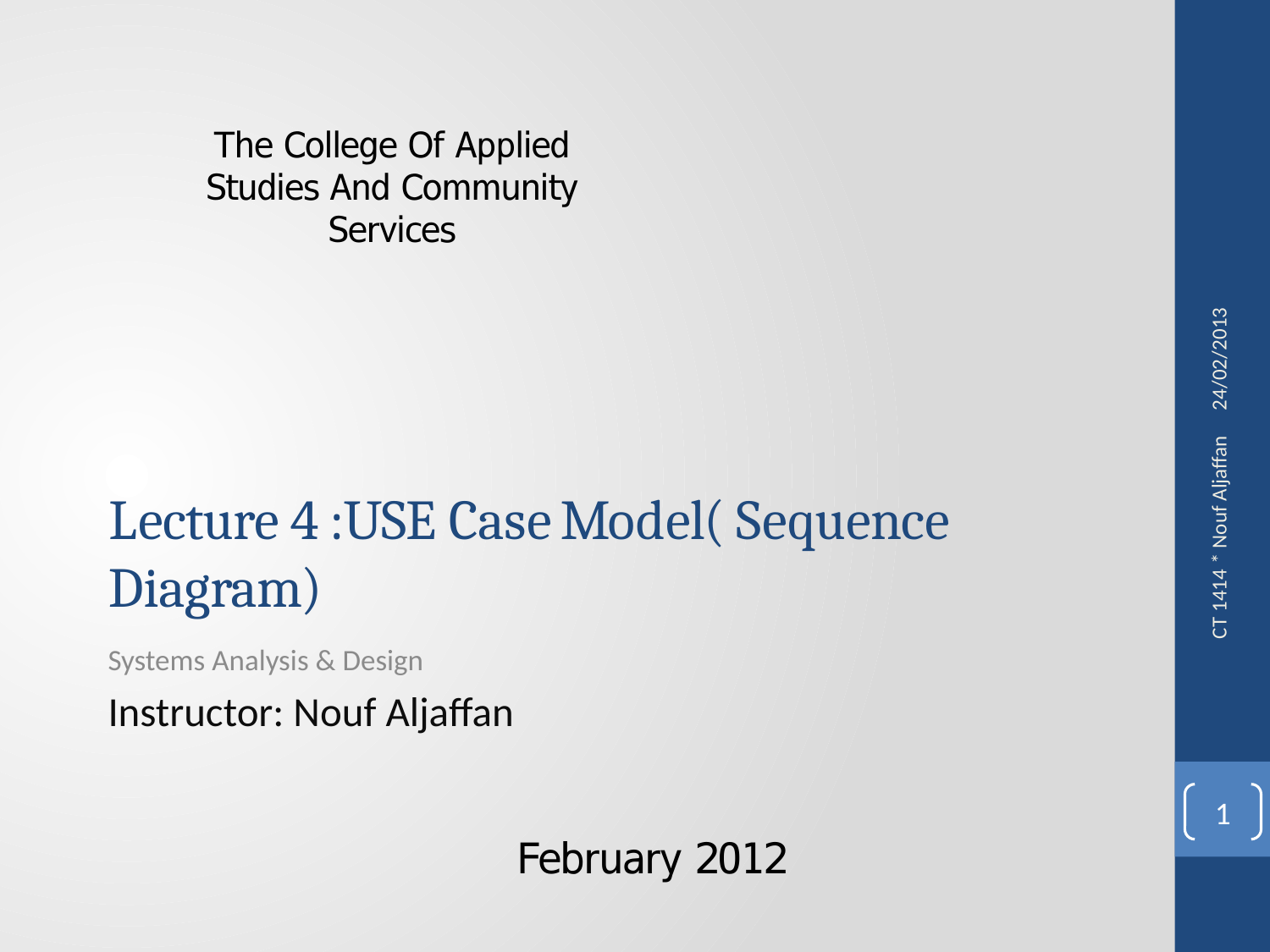

The College Of Applied Studies And Community Services
24/02/2013
# Lecture 4 :USE Case Model( Sequence Diagram)
CT 1414 * Nouf Aljaffan
Systems Analysis & Design
Instructor: Nouf Aljaffan

1
February 2012